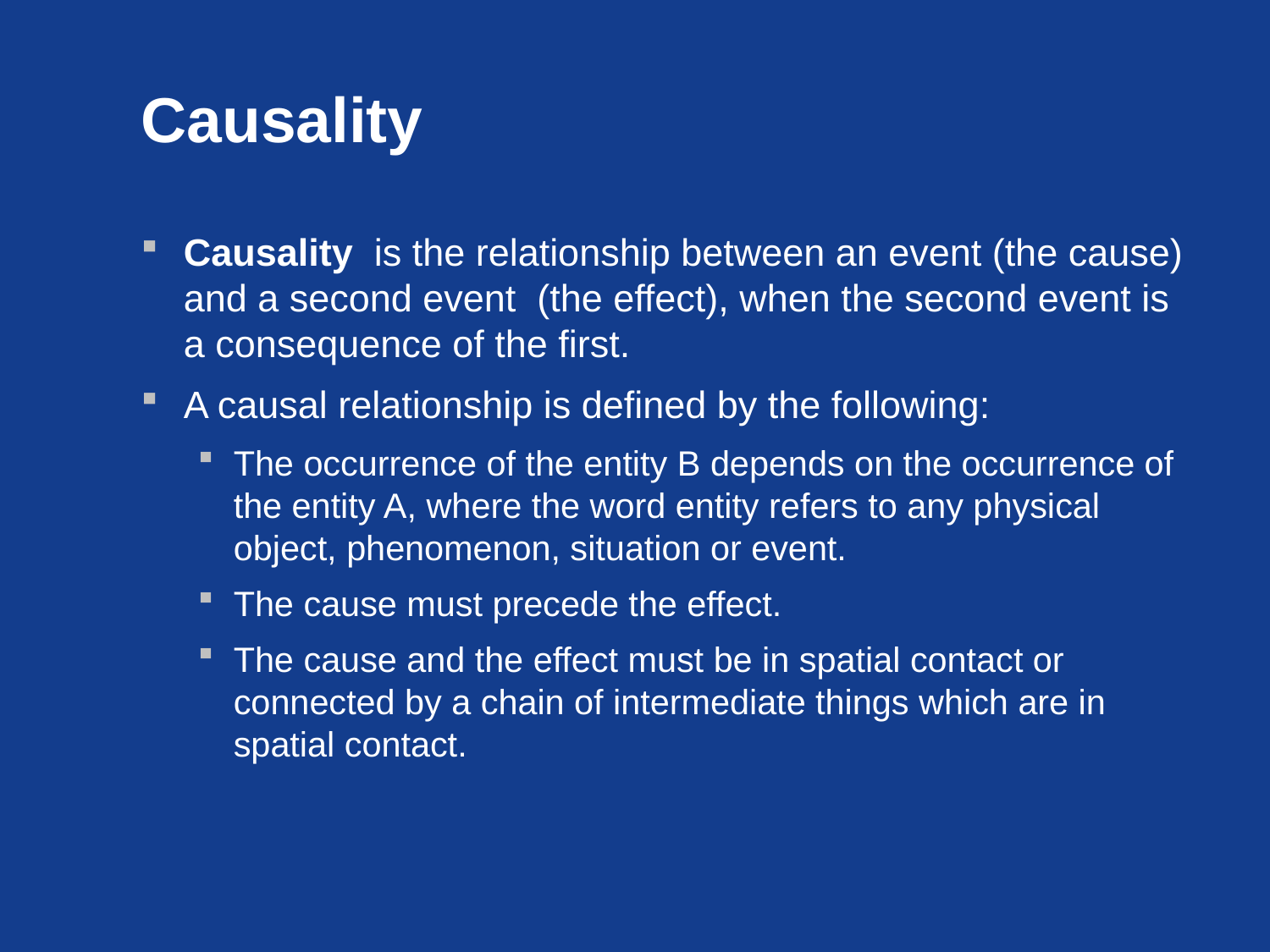

# Causality
Causality  is the relationship between an event (the cause) and a second event  (the effect), when the second event is a consequence of the first.
A causal relationship is defined by the following:
The occurrence of the entity B depends on the occurrence of the entity A, where the word entity refers to any physical object, phenomenon, situation or event.
The cause must precede the effect.
The cause and the effect must be in spatial contact or connected by a chain of intermediate things which are in spatial contact.